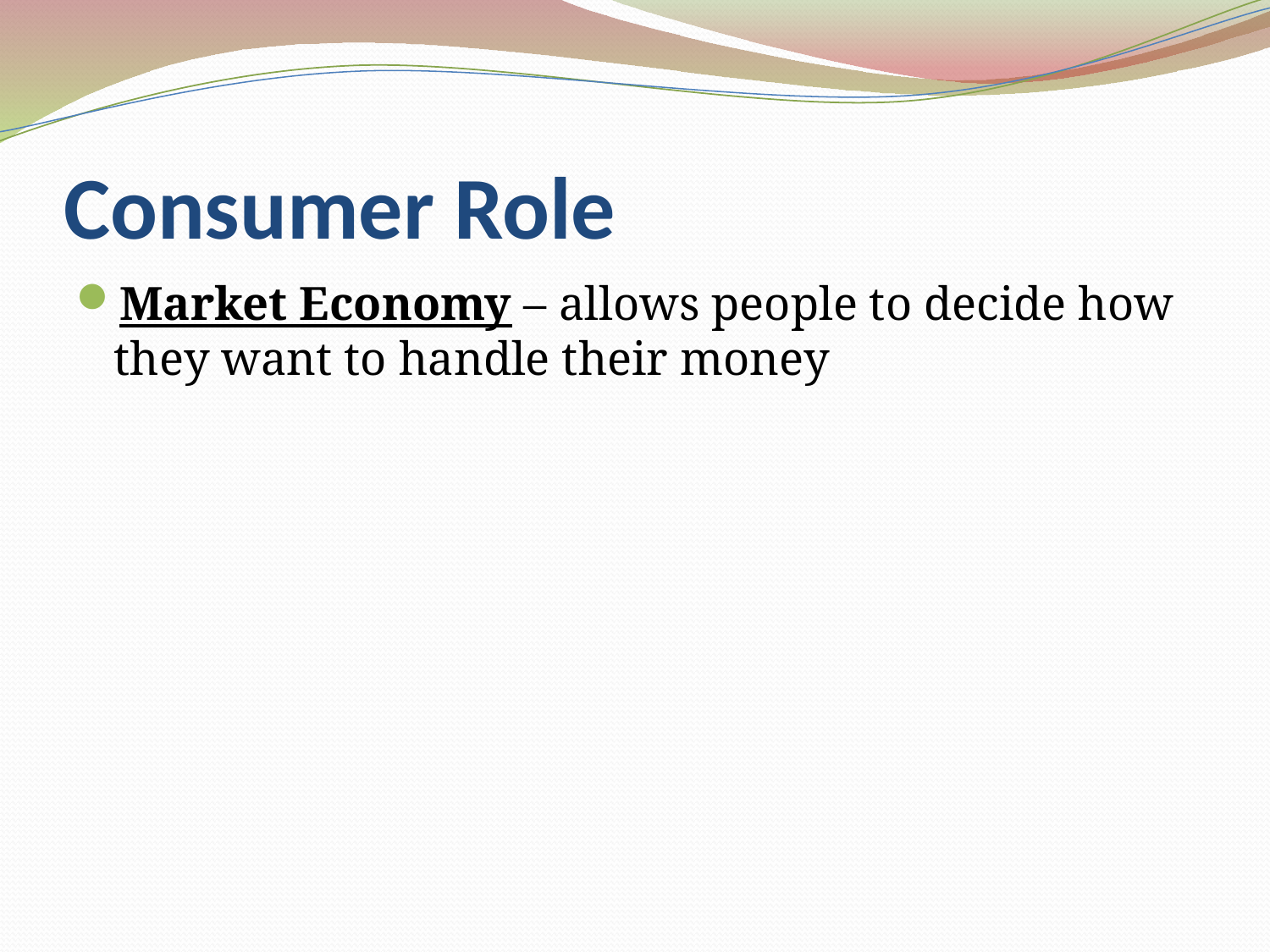

# Consumer Role
Market Economy – allows people to decide how they want to handle their money